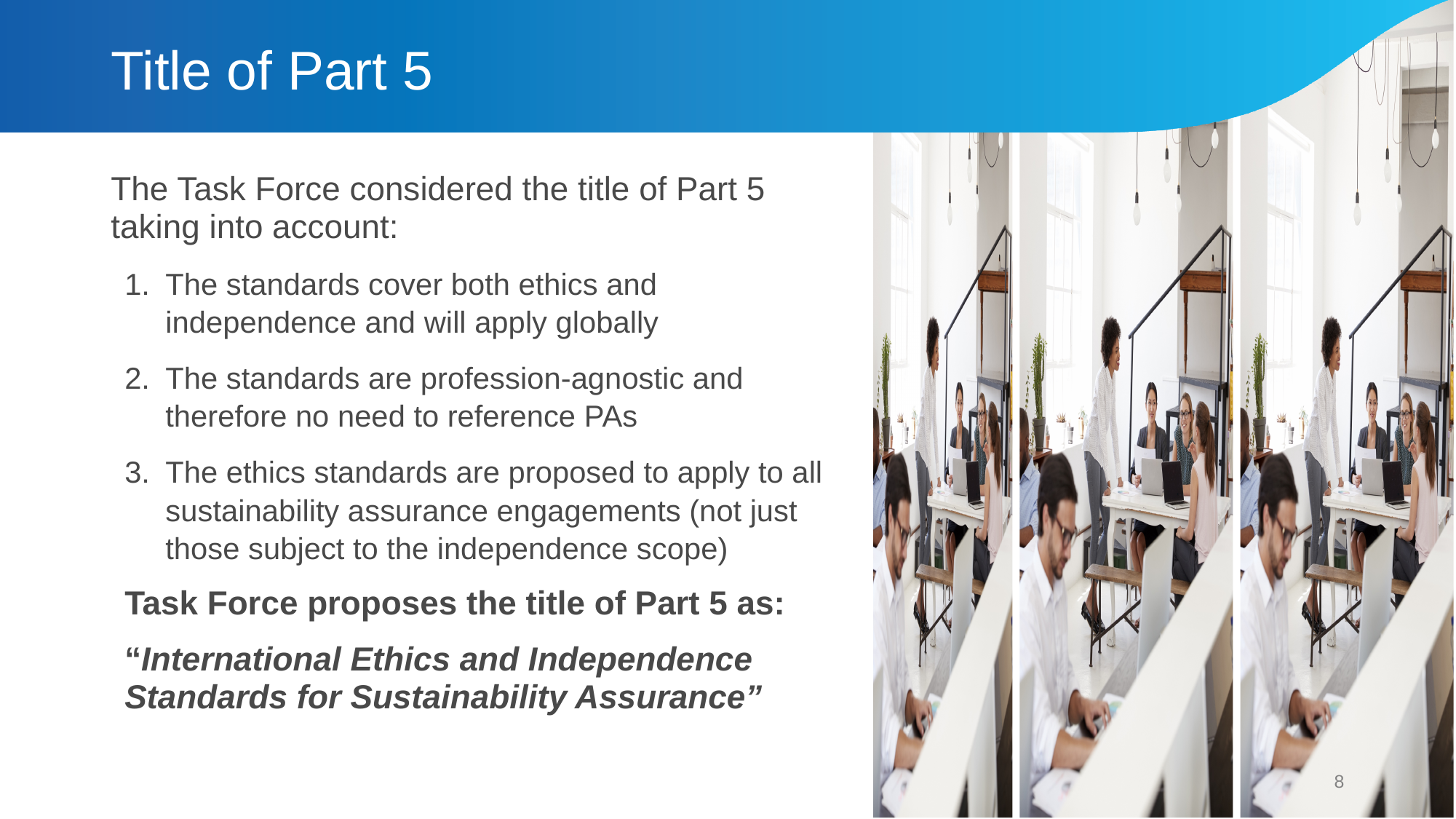

# Title of Part 5
The Task Force considered the title of Part 5 taking into account:
The standards cover both ethics and independence and will apply globally
The standards are profession-agnostic and therefore no need to reference PAs
The ethics standards are proposed to apply to all sustainability assurance engagements (not just those subject to the independence scope)
Task Force proposes the title of Part 5 as:
“International Ethics and Independence Standards for Sustainability Assurance”
8